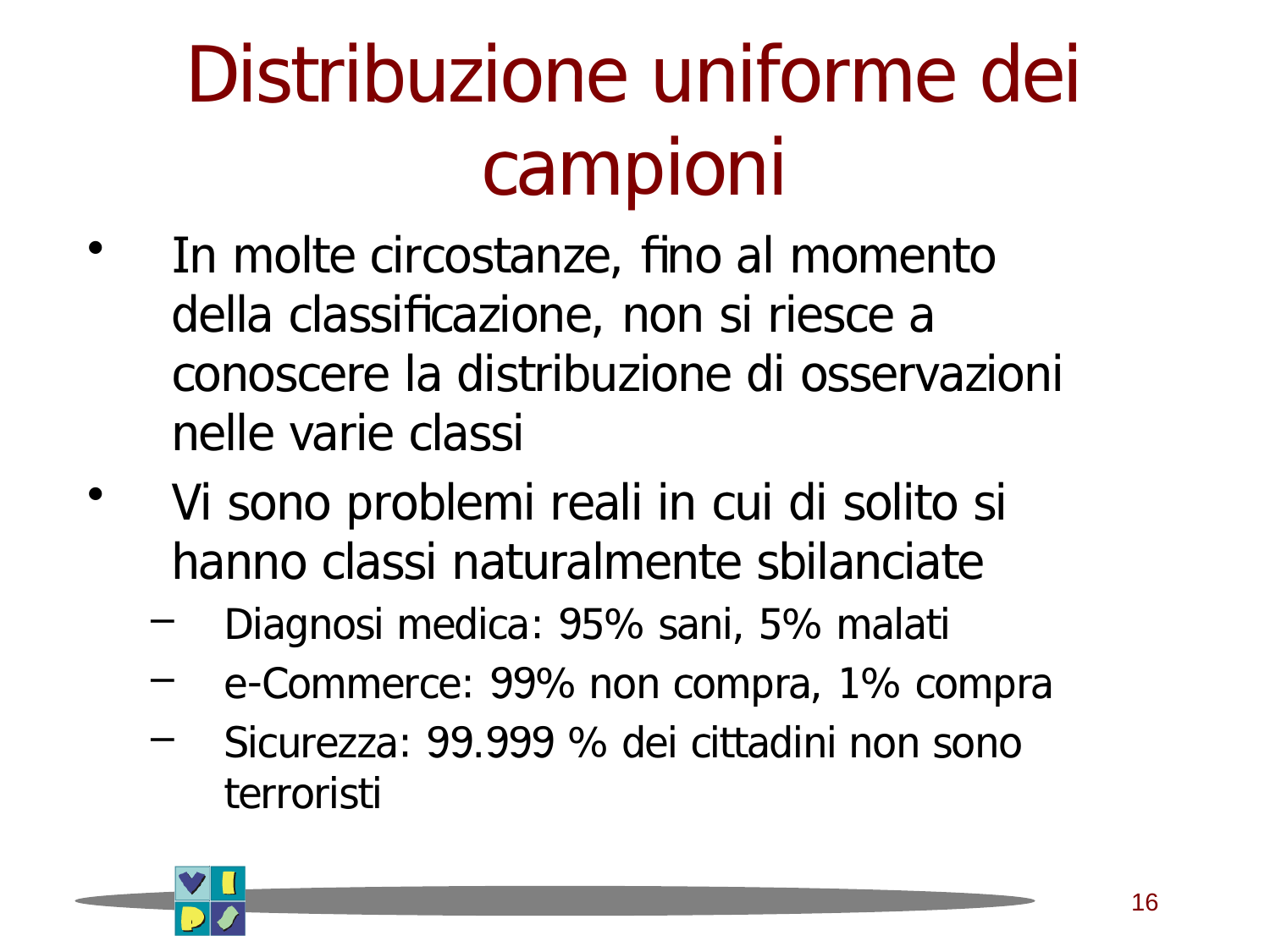

# Distribuzione uniforme dei campioni
In molte circostanze, fino al momento della classificazione, non si riesce a conoscere la distribuzione di osservazioni nelle varie classi
Vi sono problemi reali in cui di solito si hanno classi naturalmente sbilanciate
Diagnosi medica: 95% sani, 5% malati
e-Commerce: 99% non compra, 1% compra
Sicurezza: 99.999 % dei cittadini non sono terroristi

16